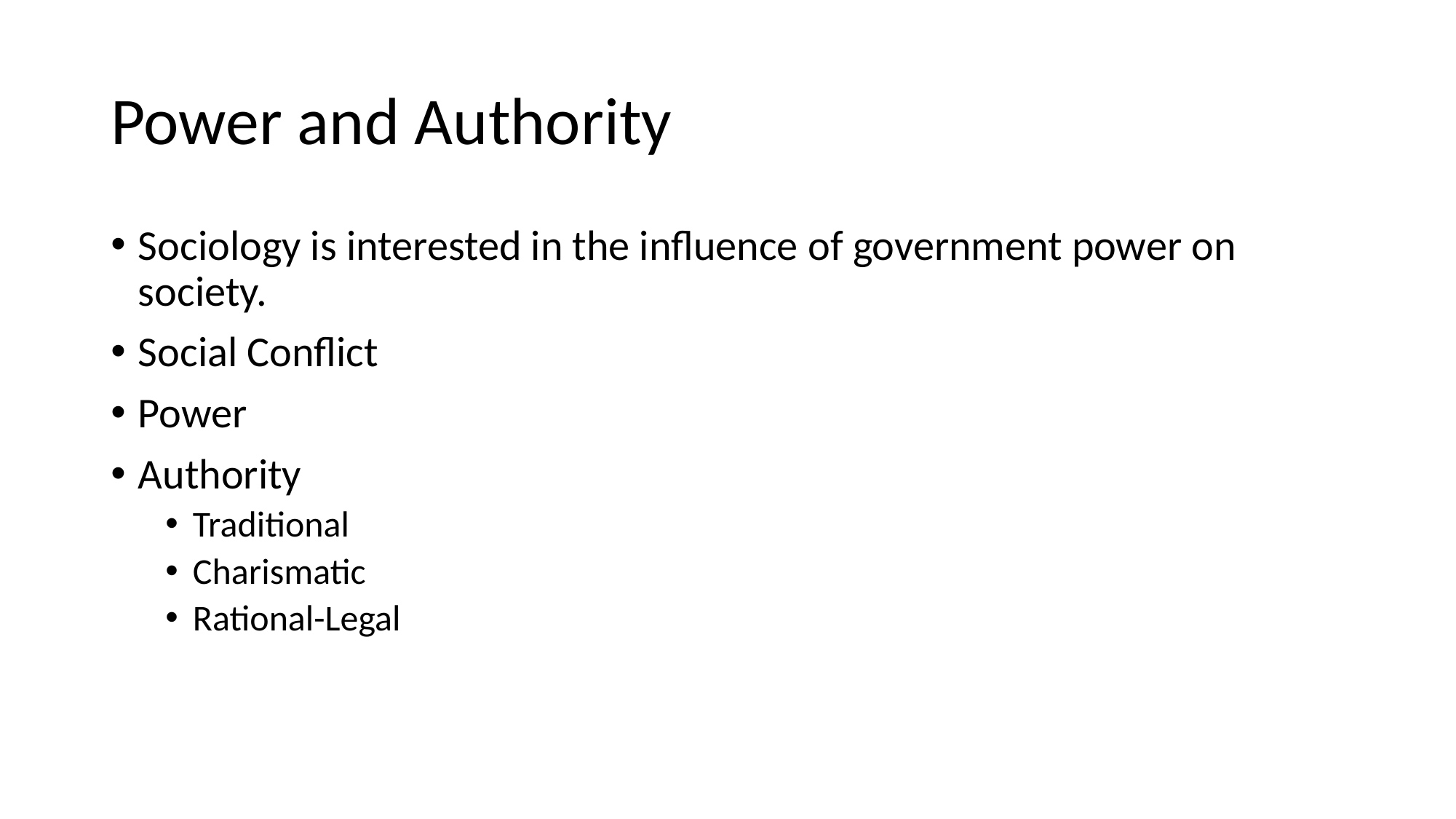

# Power and Authority
Sociology is interested in the influence of government power on society.
Social Conflict
Power
Authority
Traditional
Charismatic
Rational-Legal